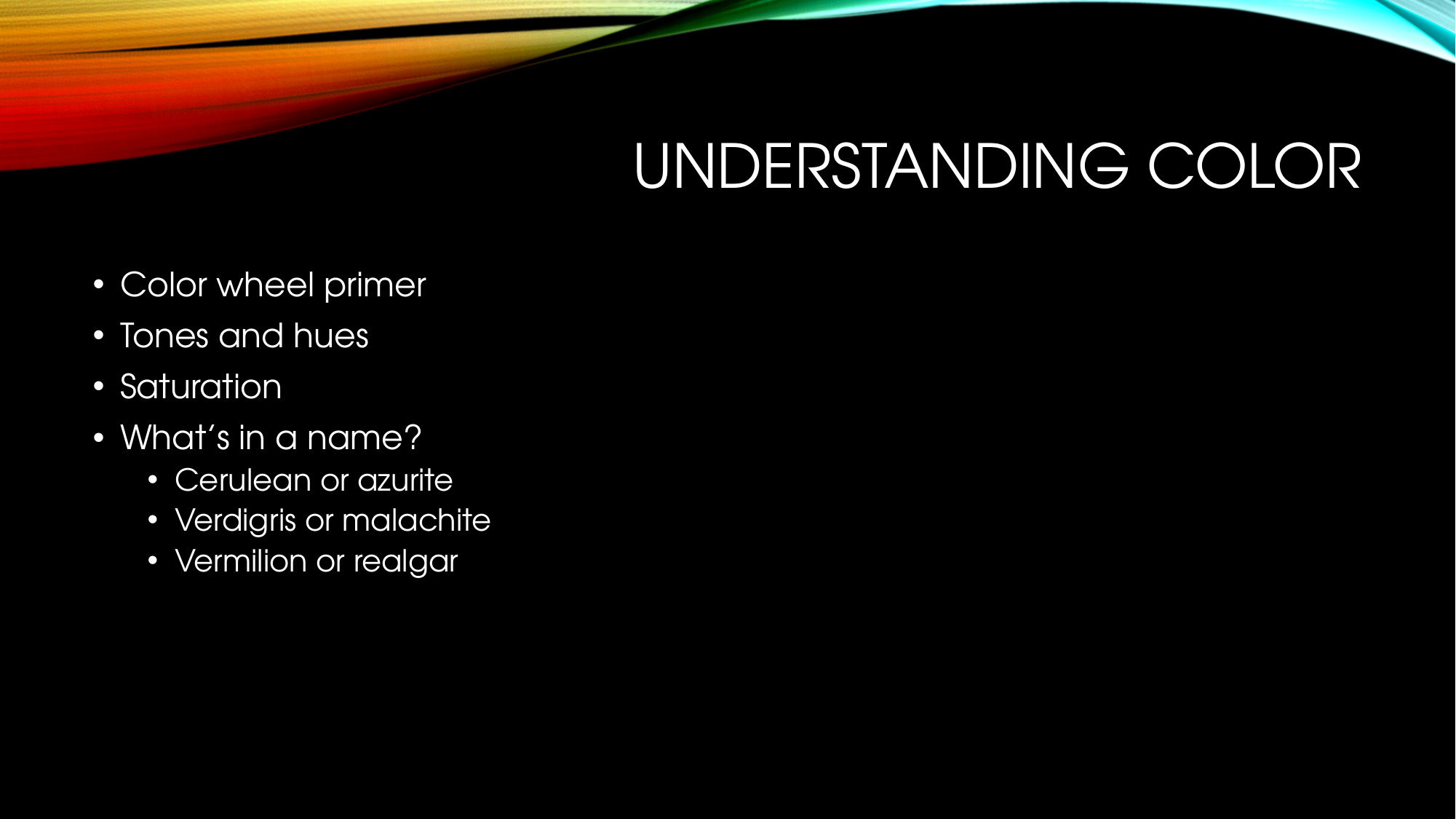

# Understanding Color
Color wheel primer
Tones and hues
Saturation
What’s in a name?
Cerulean or azurite
Verdigris or malachite
Vermilion or realgar